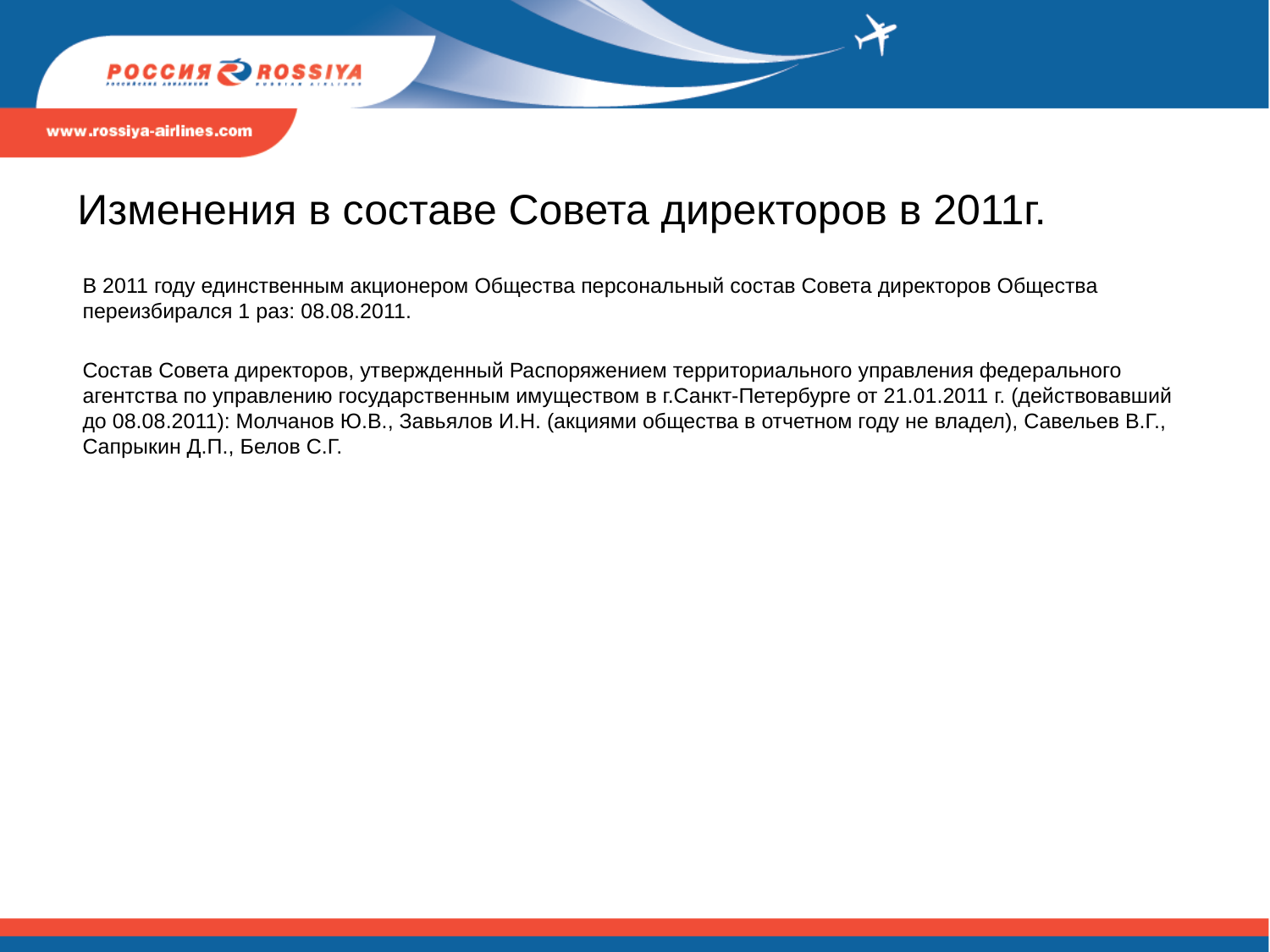

#
Изменения в составе Совета директоров в 2011г.
В 2011 году единственным акционером Общества персональный состав Совета директоров Общества переизбирался 1 раз: 08.08.2011.

Состав Совета директоров, утвержденный Распоряжением территориального управления федерального агентства по управлению государственным имуществом в г.Санкт-Петербурге от 21.01.2011 г. (действовавший до 08.08.2011): Молчанов Ю.В., Завьялов И.Н. (акциями общества в отчетном году не владел), Савельев В.Г., Сапрыкин Д.П., Белов С.Г.